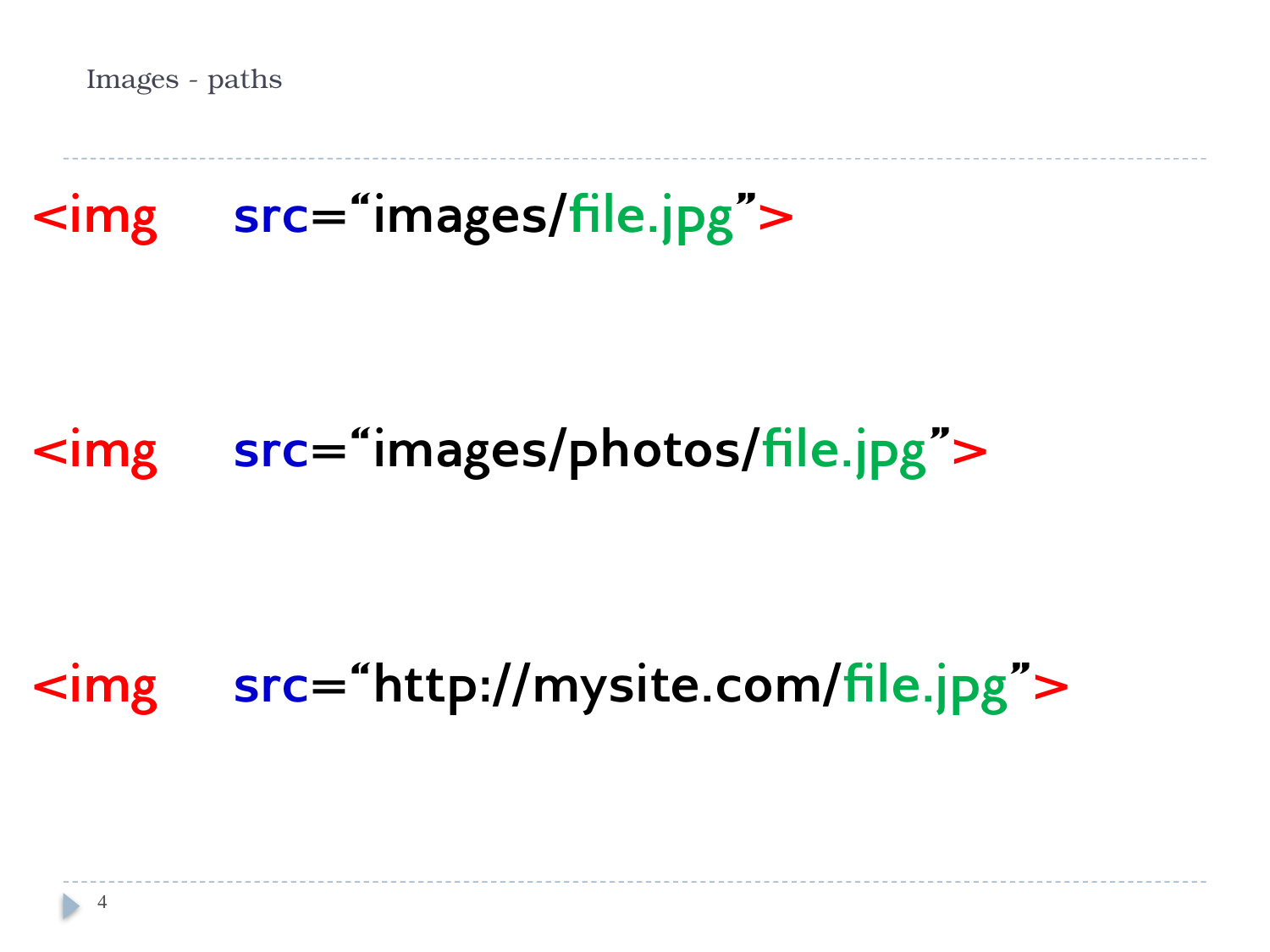

# Images - paths
<img    src=“images/file.jpg”>

<img    src=“images/photos/file.jpg”>

<img    src=“http://mysite.com/file.jpg”>

4